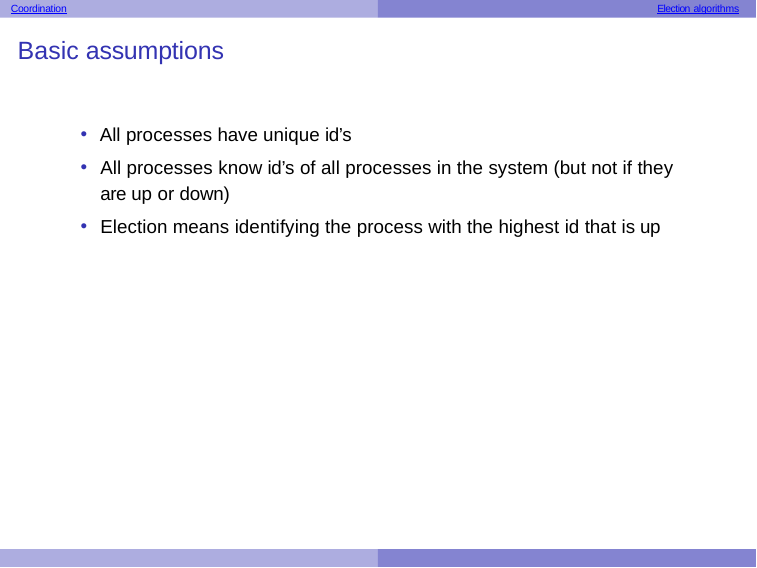

Coordination
Election algorithms
Basic assumptions

All processes have unique id’s
All processes know id’s of all processes in the system (but not if they are up or down)
Election means identifying the process with the highest id that is up